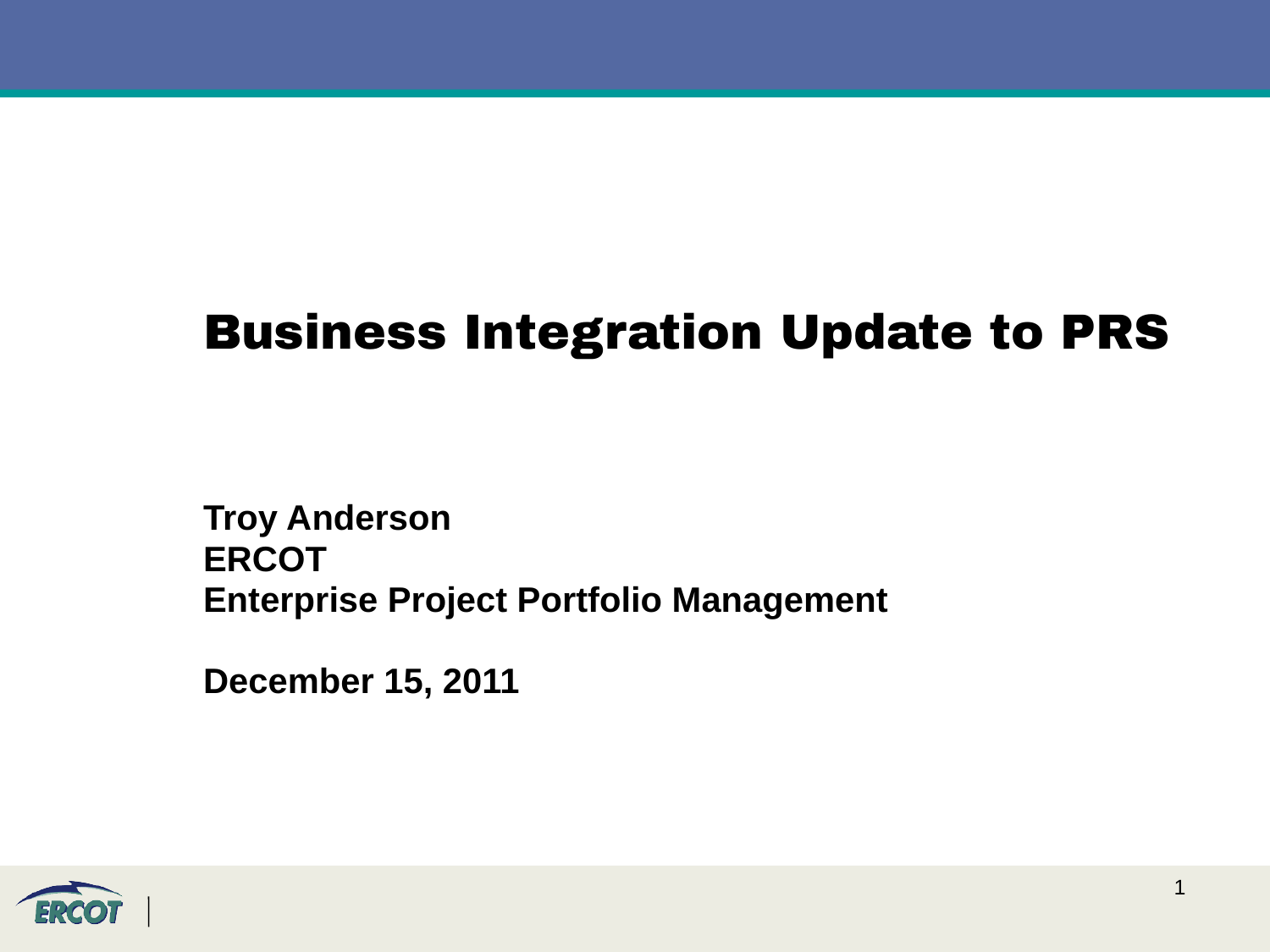

Business Integration Update to PRS
Troy Anderson
ERCOT
Enterprise Project Portfolio Management

December 15, 2011